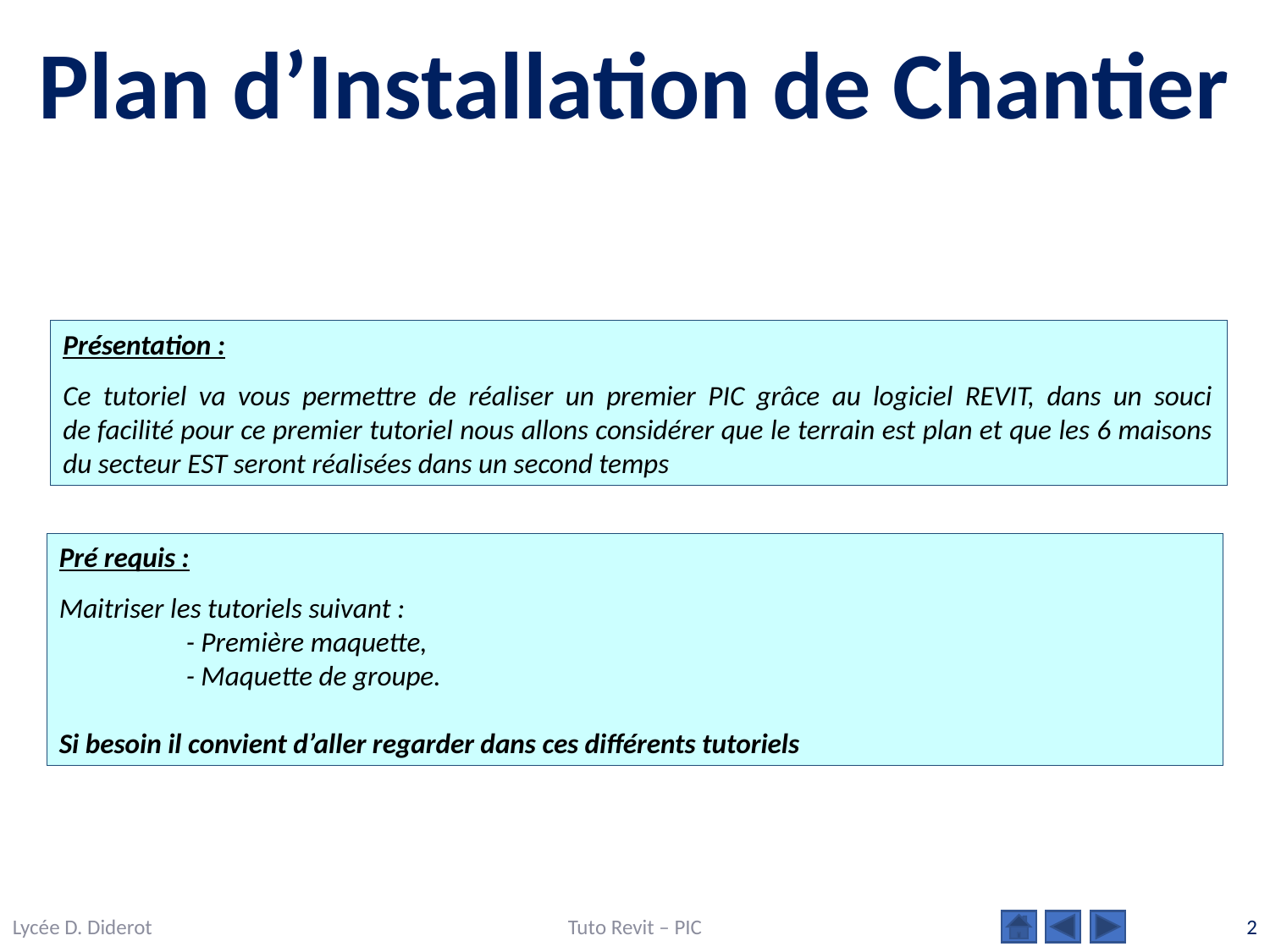

Plan d’Installation de Chantier
Présentation :

Ce tutoriel va vous permettre de réaliser un premier PIC grâce au logiciel REVIT, dans un souci de facilité pour ce premier tutoriel nous allons considérer que le terrain est plan et que les 6 maisons du secteur EST seront réalisées dans un second temps
Pré requis :

Maitriser les tutoriels suivant :
	- Première maquette,
	- Maquette de groupe.

Si besoin il convient d’aller regarder dans ces différents tutoriels
Lycée D. Diderot
Tuto Revit – PIC
2